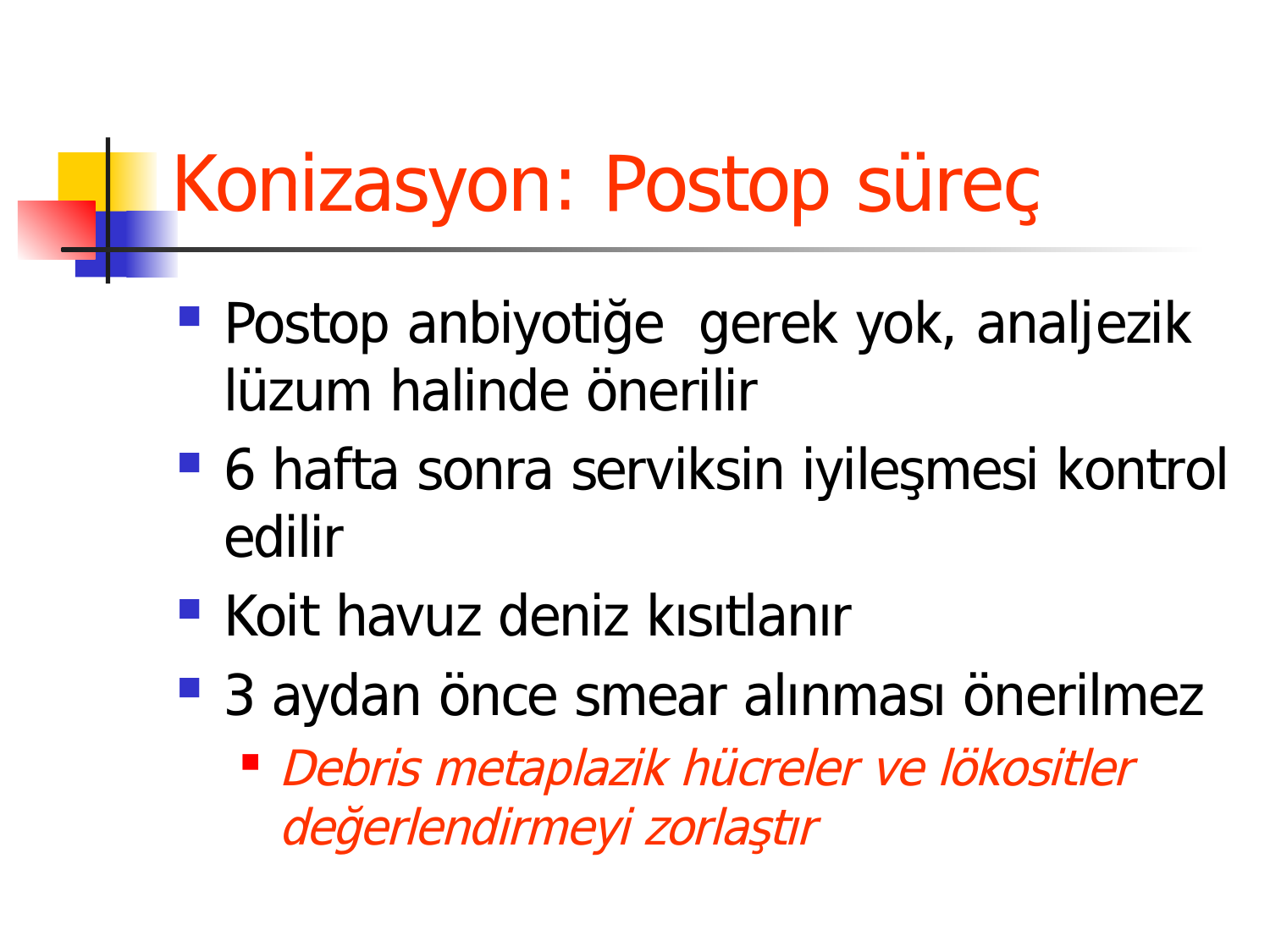

# Konizasyon: Postop süreç
Postop anbiyotiğe  gerek yok, analjezik lüzum halinde önerilir
6 hafta sonra serviksin iyileşmesi kontrol edilir
Koit havuz deniz kısıtlanır
3 aydan önce smear alınması önerilmez
Debris metaplazik hücreler ve lökositler değerlendirmeyi zorlaştır